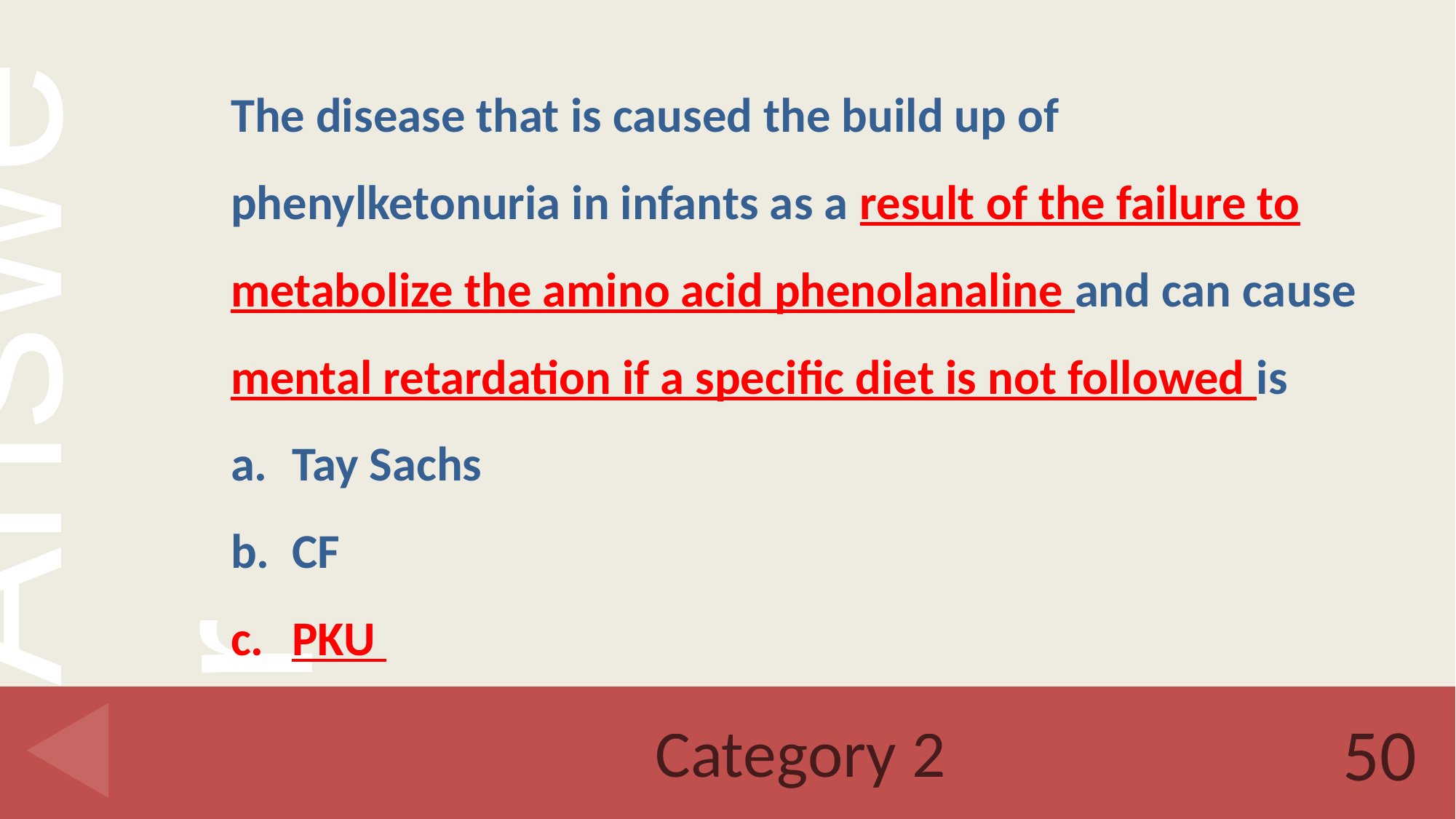

The disease that is caused the build up of phenylketonuria in infants as a result of the failure to metabolize the amino acid phenolanaline and can cause mental retardation if a specific diet is not followed is
Tay Sachs
CF
PKU
# Category 2
50